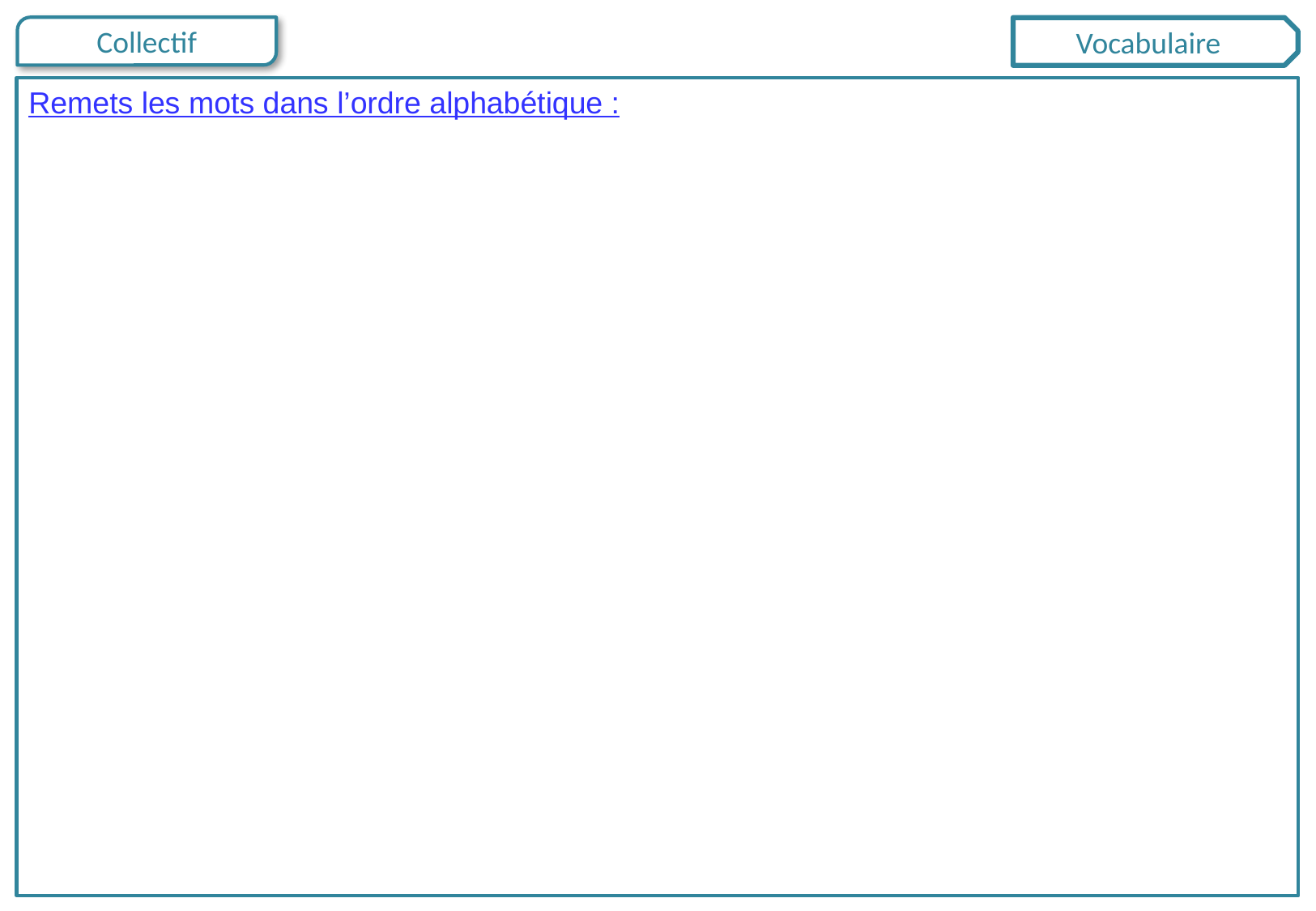

Vocabulaire
Remets les mots dans l’ordre alphabétique :